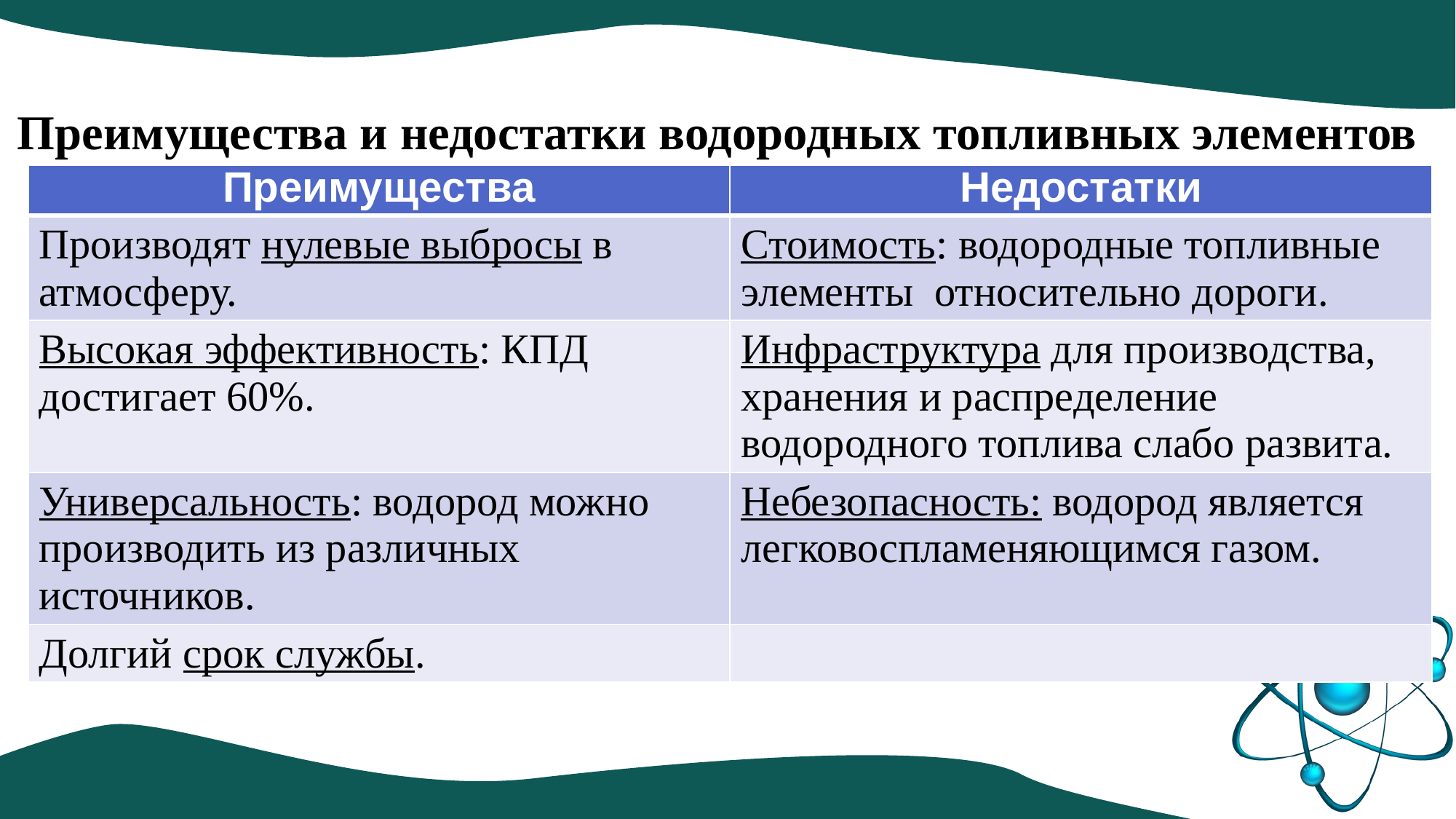

Преимущества и недостатки водородных топливных элементов
| Преимущества | Недостатки |
| --- | --- |
| Производят нулевые выбросы в атмосферу. | Стоимость: водородные топливные элементы относительно дороги. |
| Высокая эффективность: КПД достигает 60%. | Инфраструктура для производства, хранения и распределение водородного топлива слабо развита. |
| Универсальность: водород можно производить из различных источников. | Небезопасность: водород является легковоспламеняющимся газом. |
| Долгий срок службы. |  |